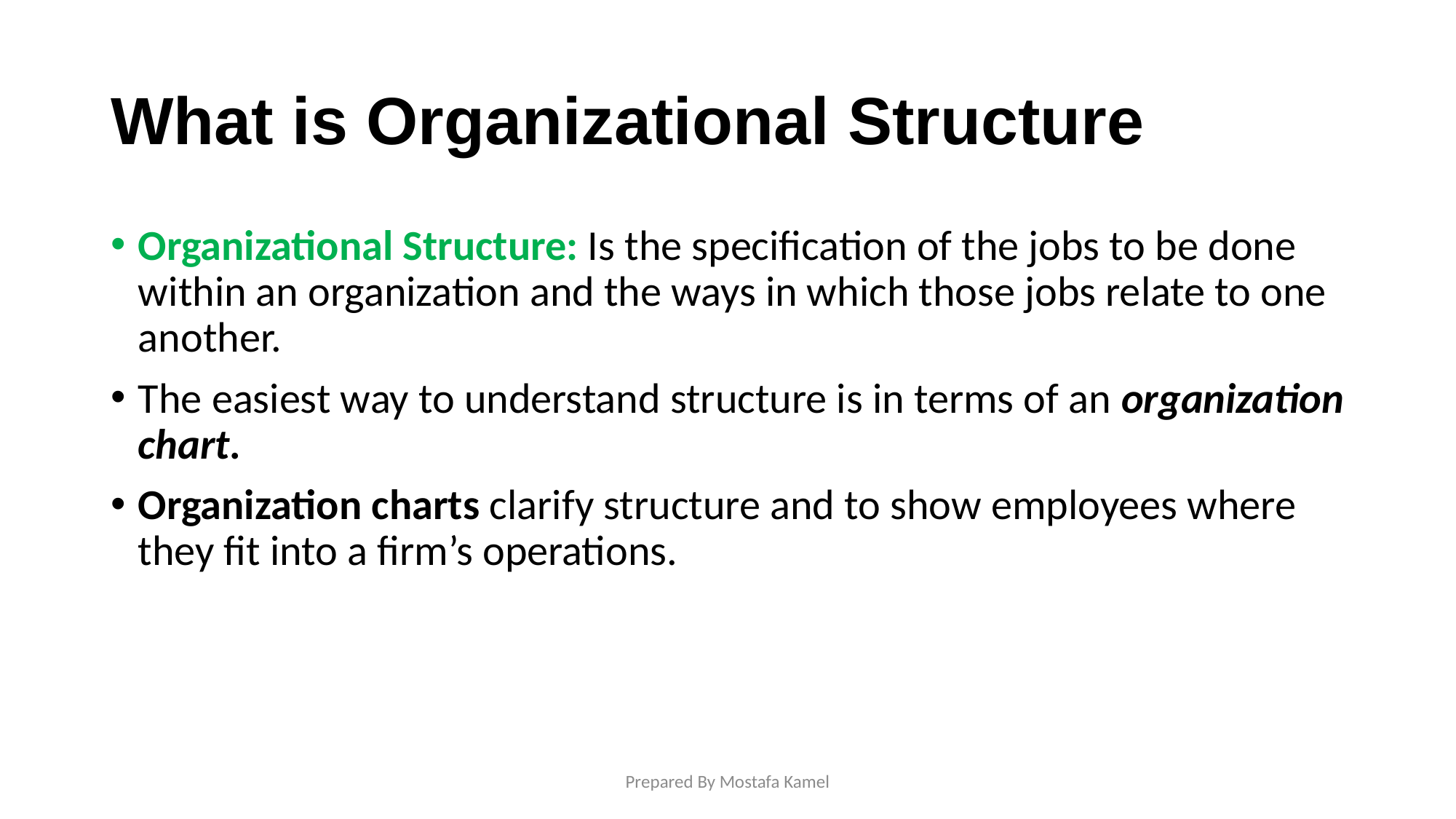

# What is Organizational Structure
Organizational Structure: Is the specification of the jobs to be done within an organization and the ways in which those jobs relate to one another.
The easiest way to understand structure is in terms of an organization chart.
Organization charts clarify structure and to show employees where they fit into a firm’s operations.

Prepared By Mostafa Kamel